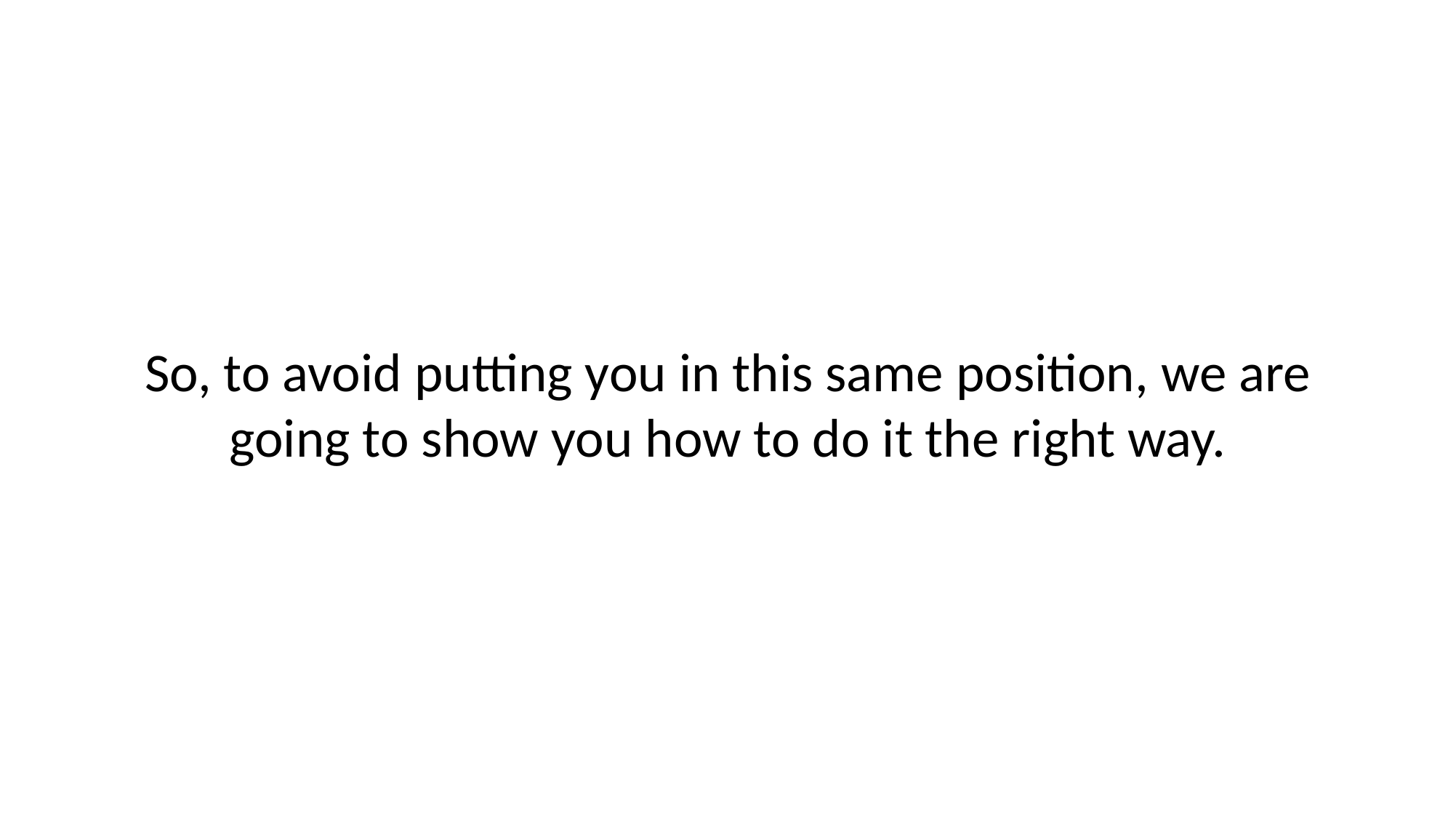

# So, to avoid putting you in this same position, we are going to show you how to do it the right way.